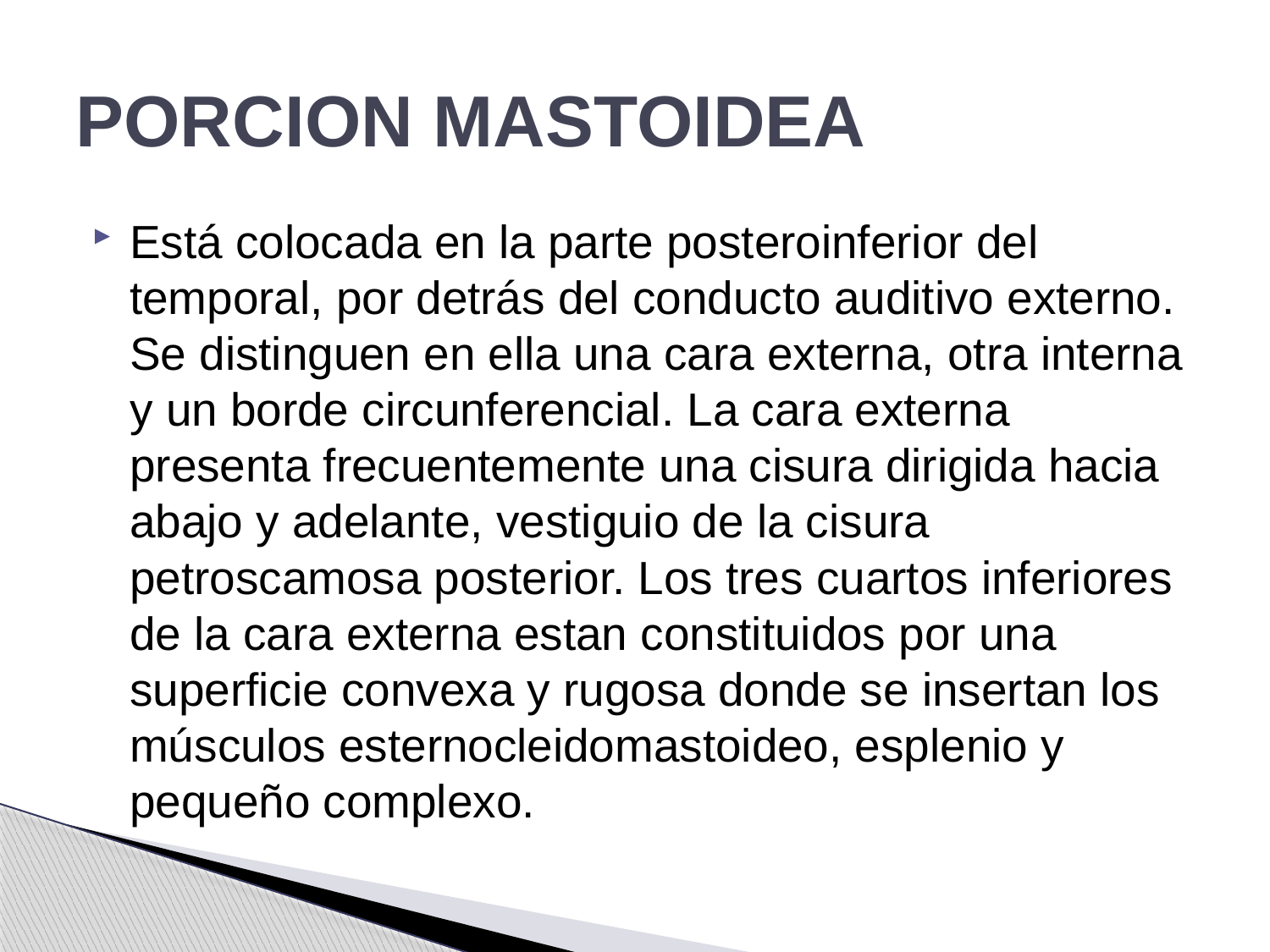

# PORCION MASTOIDEA
Está colocada en la parte posteroinferior del temporal, por detrás del conducto auditivo externo. Se distinguen en ella una cara externa, otra interna y un borde circunferencial. La cara externa presenta frecuentemente una cisura dirigida hacia abajo y adelante, vestiguio de la cisura petroscamosa posterior. Los tres cuartos inferiores de la cara externa estan constituidos por una superficie convexa y rugosa donde se insertan los músculos esternocleidomastoideo, esplenio y pequeño complexo.